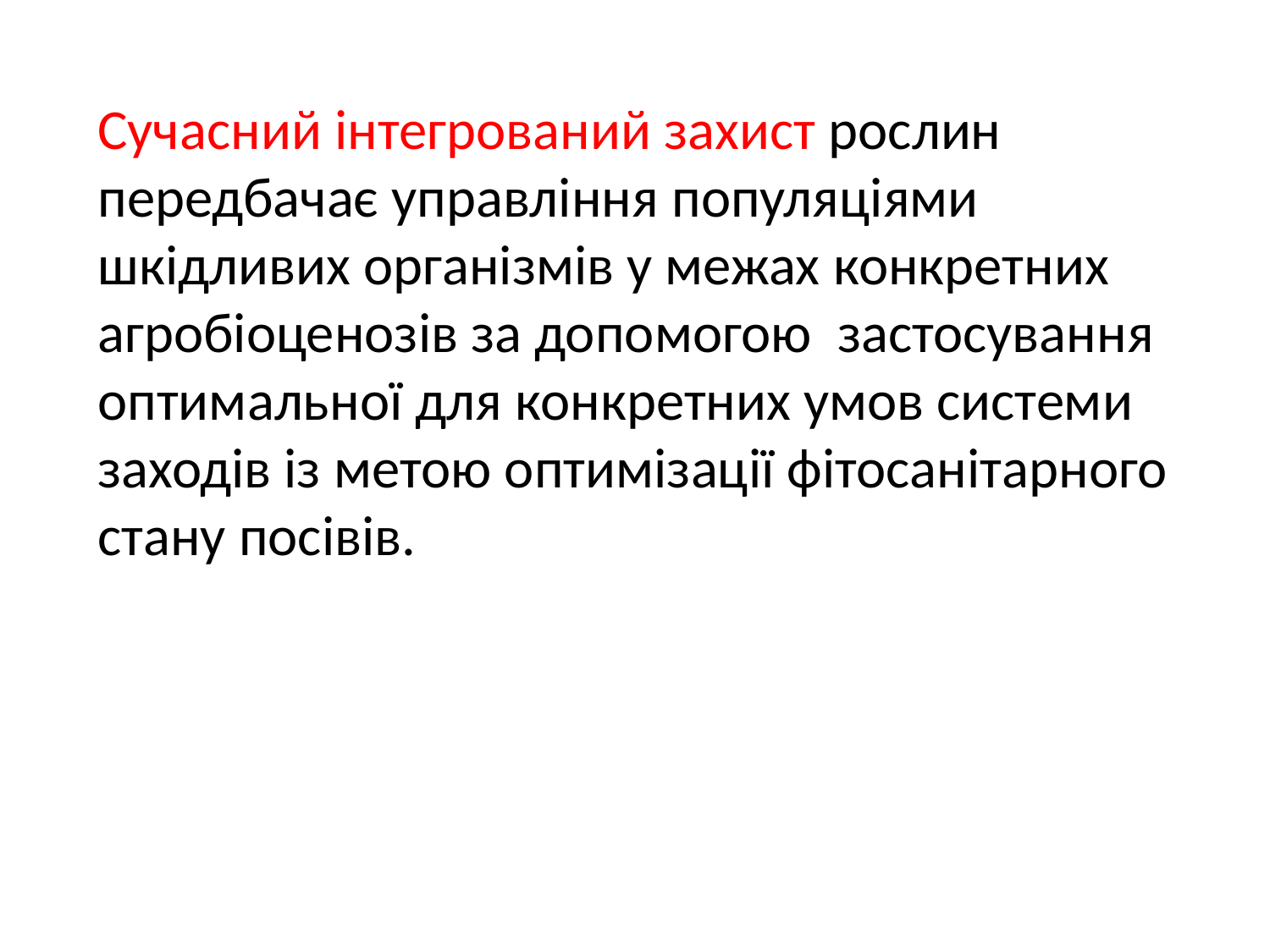

Сучасний інтегрований захист рослин передбачає управління популяціями шкідливих організмів у межах конкретних агробіоценозів за допомогою  застосування оптимальної для конкретних умов системи заходів із метою оптимізації фітосанітарного стану посівів.